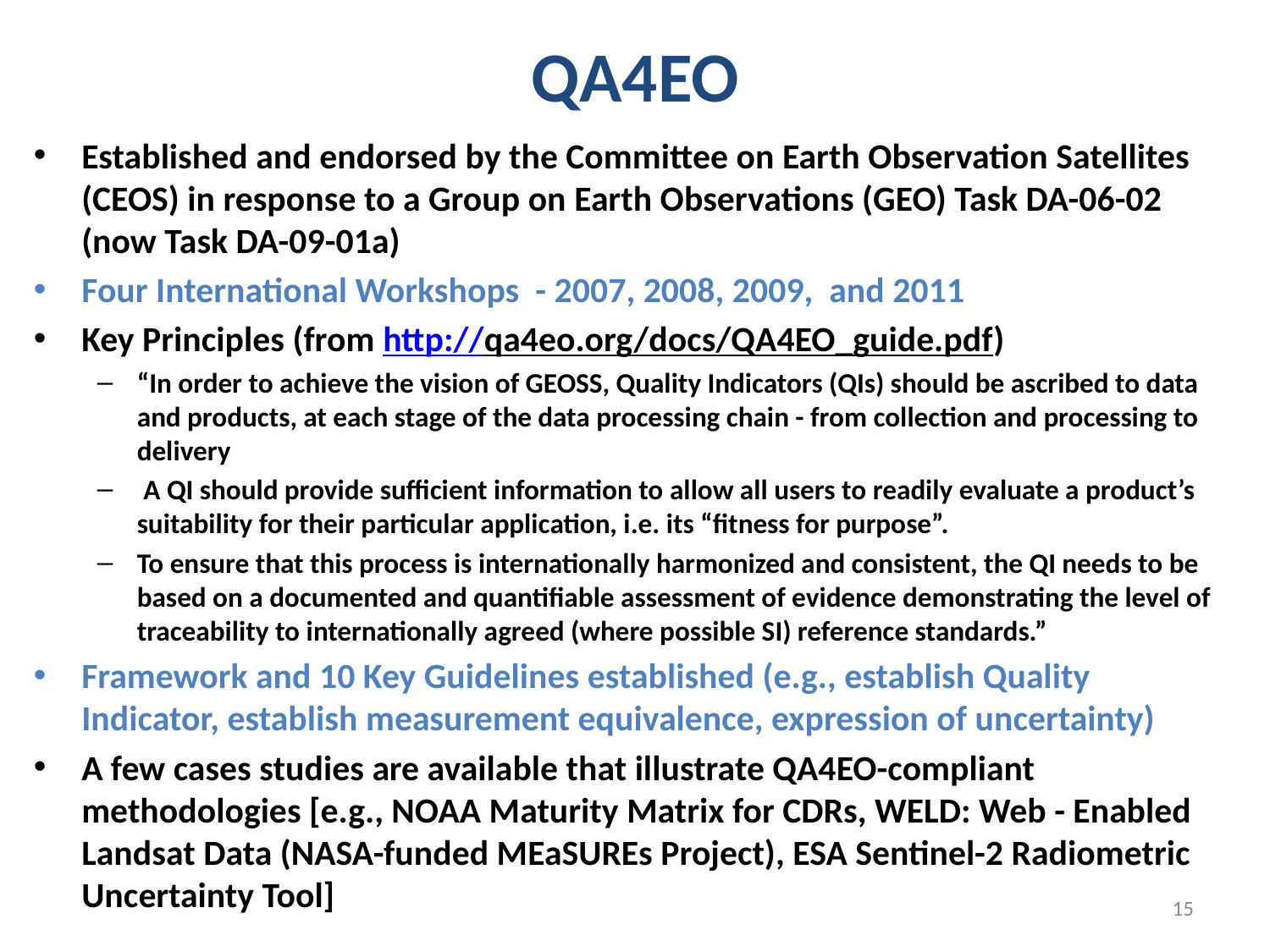

# QA4EO
Established and endorsed by the Committee on Earth Observation Satellites (CEOS) in response to a Group on Earth Observations (GEO) Task DA-06-02 (now Task DA-09-01a)
Four International Workshops  - 2007, 2008, 2009,  and 2011
Key Principles (from http://qa4eo.org/docs/QA4EO_guide.pdf)
“In order to achieve the vision of GEOSS, Quality Indicators (QIs) should be ascribed to data and products, at each stage of the data processing chain - from collection and processing to delivery
 A QI should provide sufficient information to allow all users to readily evaluate a product’s suitability for their particular application, i.e. its “fitness for purpose”.
To ensure that this process is internationally harmonized and consistent, the QI needs to be based on a documented and quantifiable assessment of evidence demonstrating the level of traceability to internationally agreed (where possible SI) reference standards.”
Framework and 10 Key Guidelines established (e.g., establish Quality Indicator, establish measurement equivalence, expression of uncertainty)
A few cases studies are available that illustrate QA4EO-compliant methodologies [e.g., NOAA Maturity Matrix for CDRs, WELD: Web - Enabled Landsat Data (NASA-funded MEaSUREs Project), ESA Sentinel-2 Radiometric Uncertainty Tool]
15